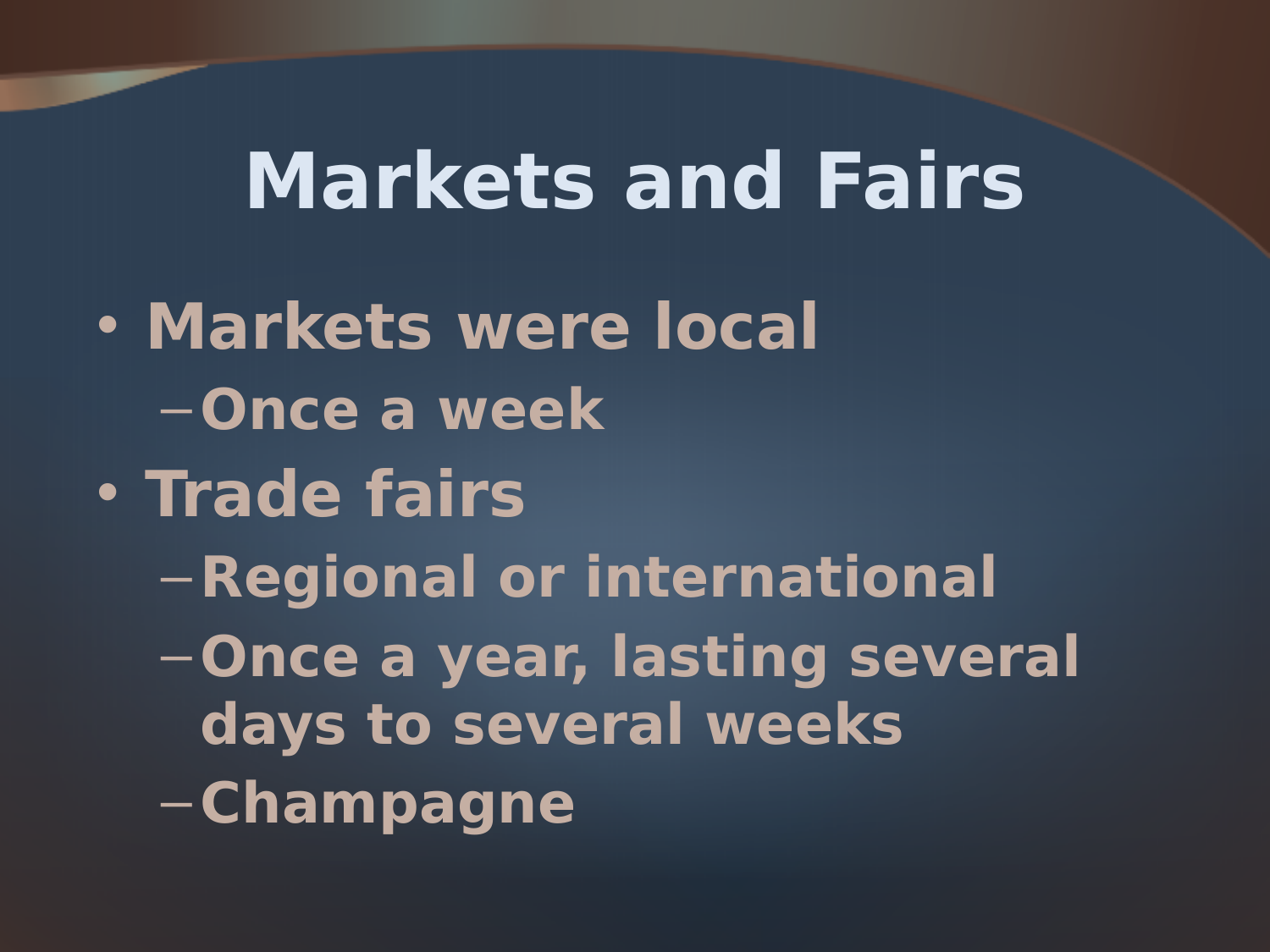

# Markets and Fairs
Markets were local
Once a week
Trade fairs
Regional or international
Once a year, lasting several days to several weeks
Champagne